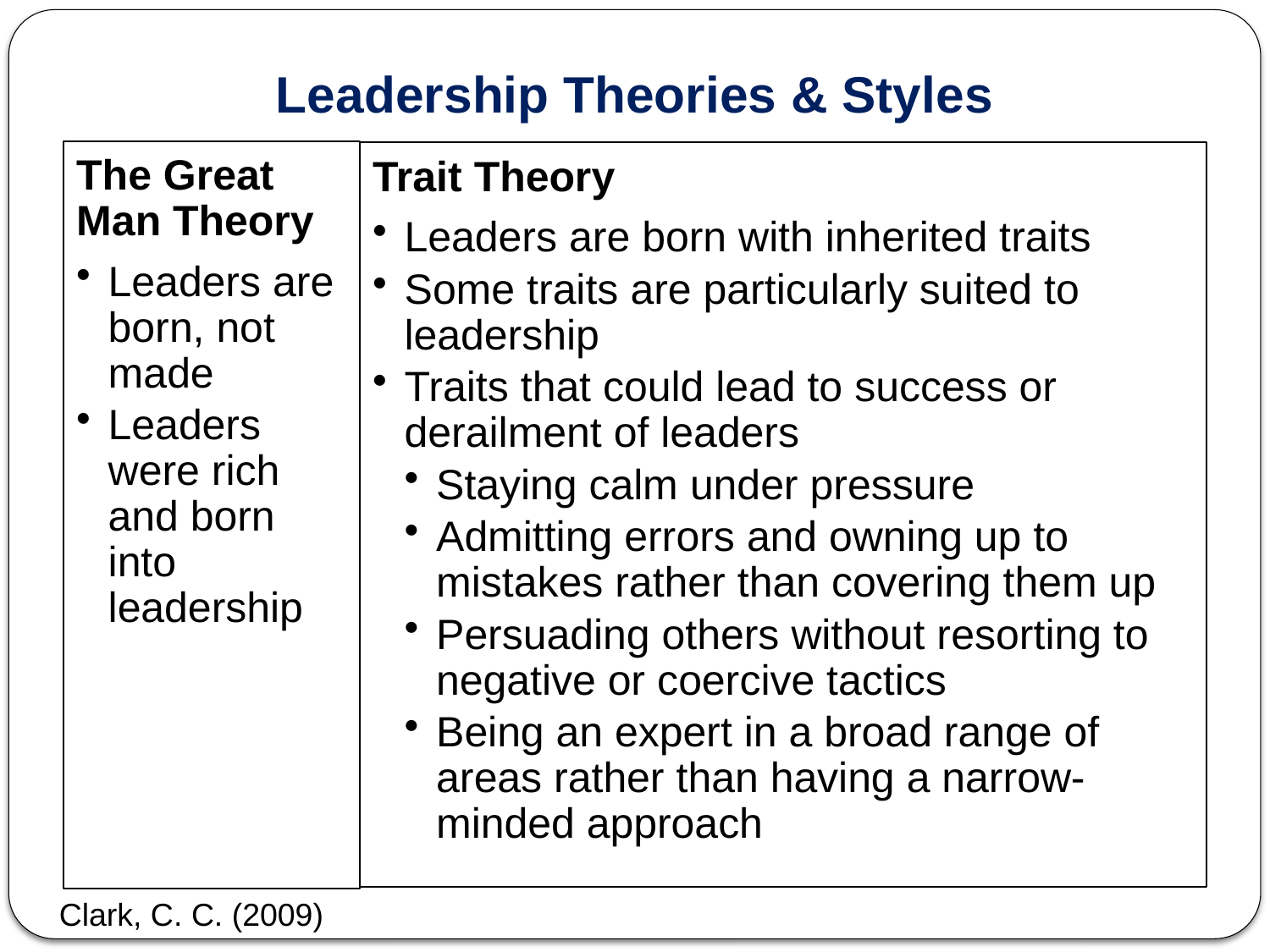

Leadership Theories & Styles
The Great Man Theory
Leaders are born, not made
Leaders were rich and born into leadership
Trait Theory
Leaders are born with inherited traits
Some traits are particularly suited to leadership
Traits that could lead to success or derailment of leaders
Staying calm under pressure
Admitting errors and owning up to mistakes rather than covering them up
Persuading others without resorting to negative or coercive tactics
Being an expert in a broad range of areas rather than having a narrow-minded approach
Clark, C. C. (2009)